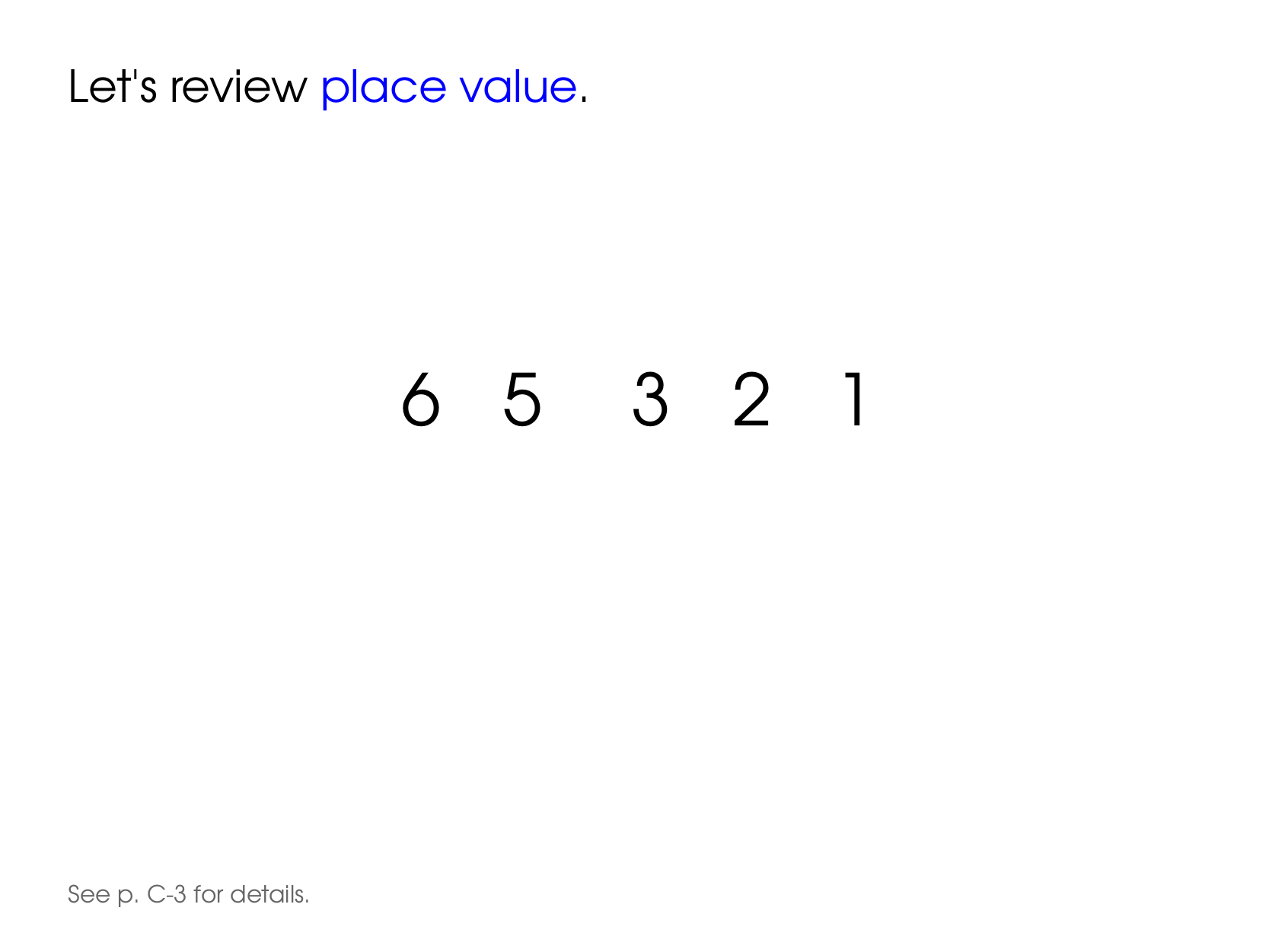

Let's review place value.
6
5
3
2
1
See p. C-3 for details.